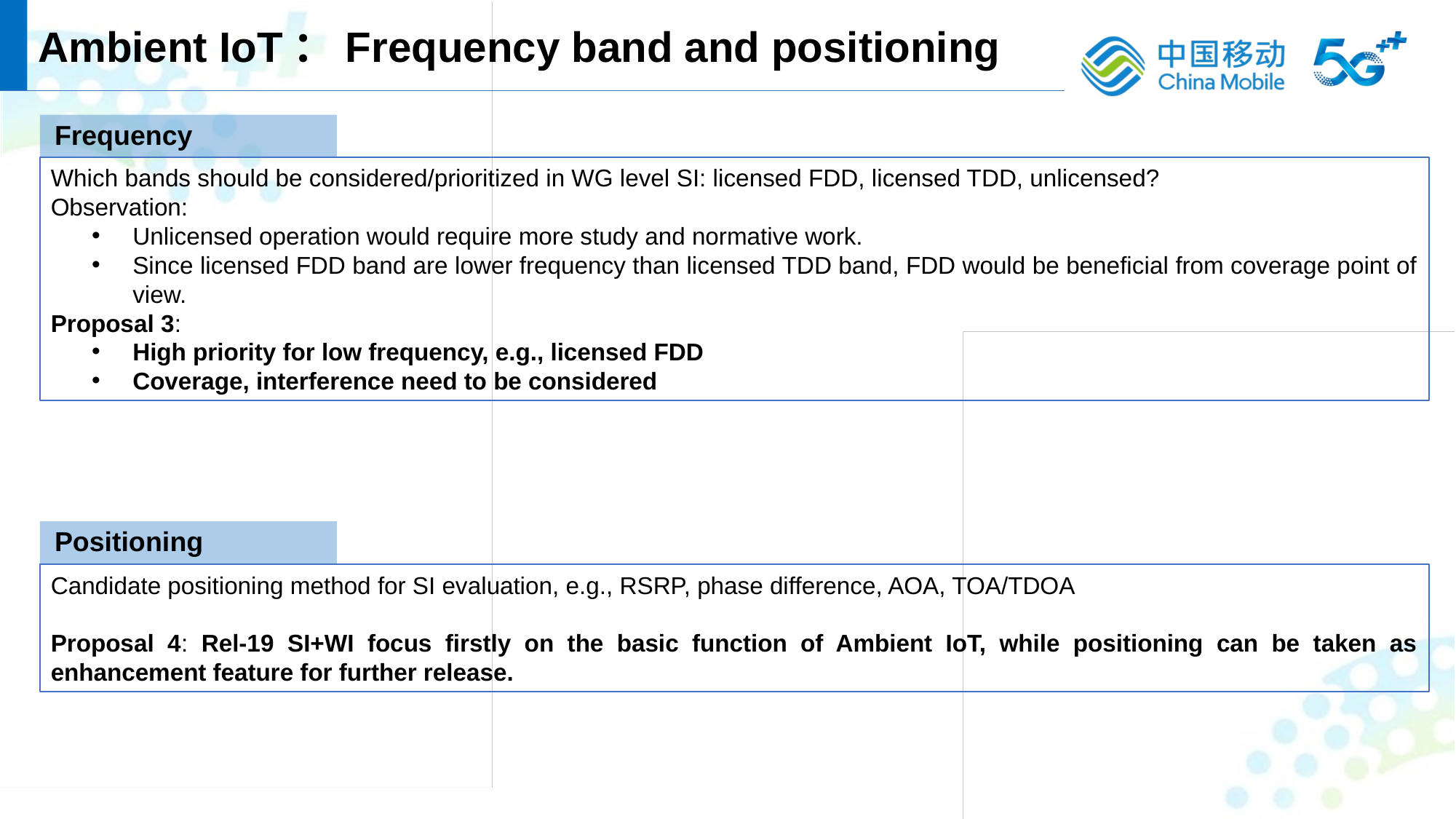

Ambient IoT：Frequency band and positioning
Frequency

Which bands should be considered/prioritized in WG level SI: licensed FDD, licensed TDD, unlicensed?
Observation:
Unlicensed operation would require more study and normative work.
Since licensed FDD band are lower frequency than licensed TDD band, FDD would be beneficial from coverage point of view.
Proposal 3:
High priority for low frequency, e.g., licensed FDD
Coverage, interference need to be considered
Positioning

Candidate positioning method for SI evaluation, e.g., RSRP, phase difference, AOA, TOA/TDOA

Proposal 4: Rel-19 SI+WI focus firstly on the basic function of Ambient IoT, while positioning can be taken as enhancement feature for further release.